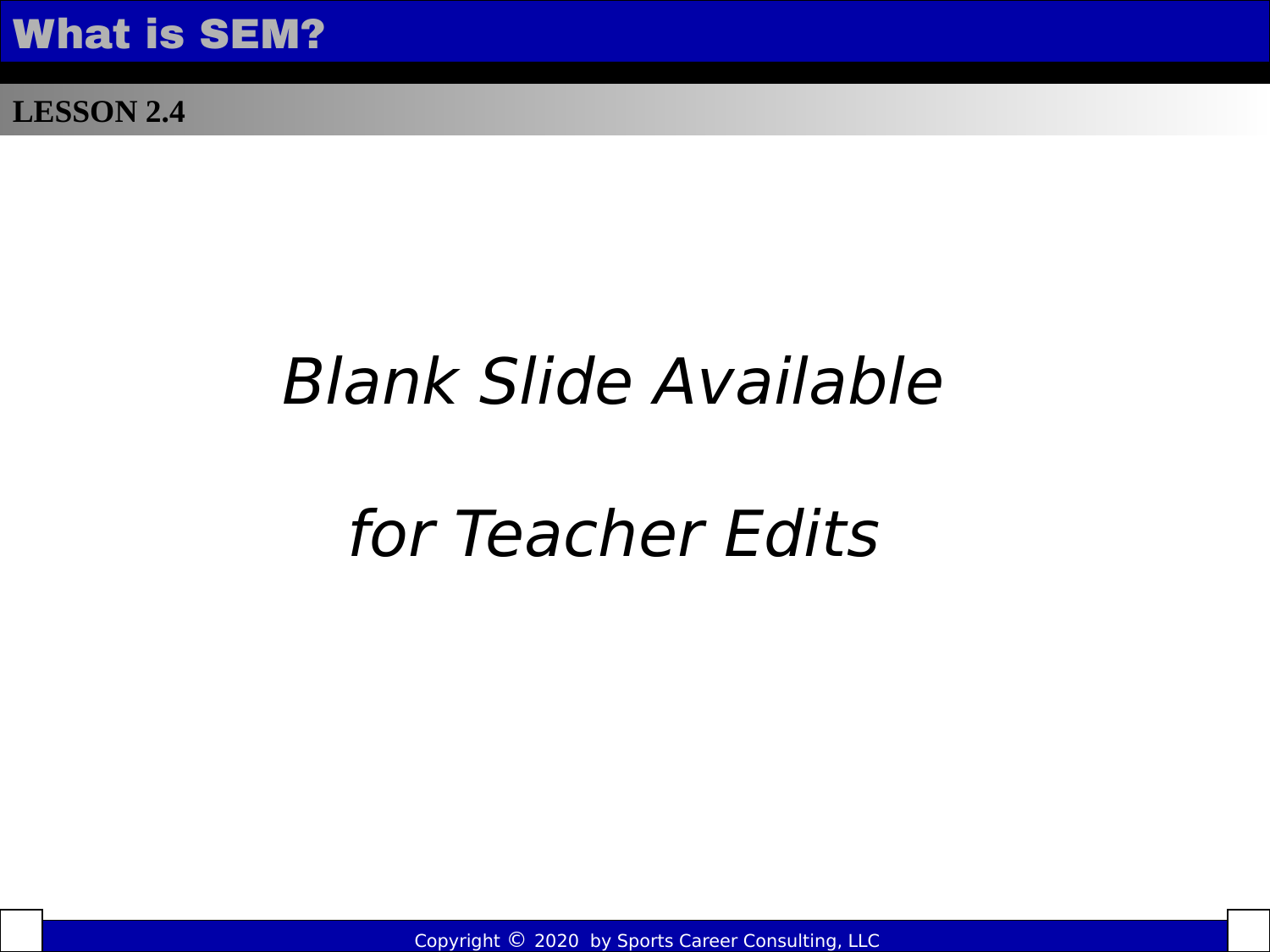

What is SEM?
LESSON 2.4
Blank Slide Available
for Teacher Edits
Copyright © 2020  by Sports Career Consulting, LLC